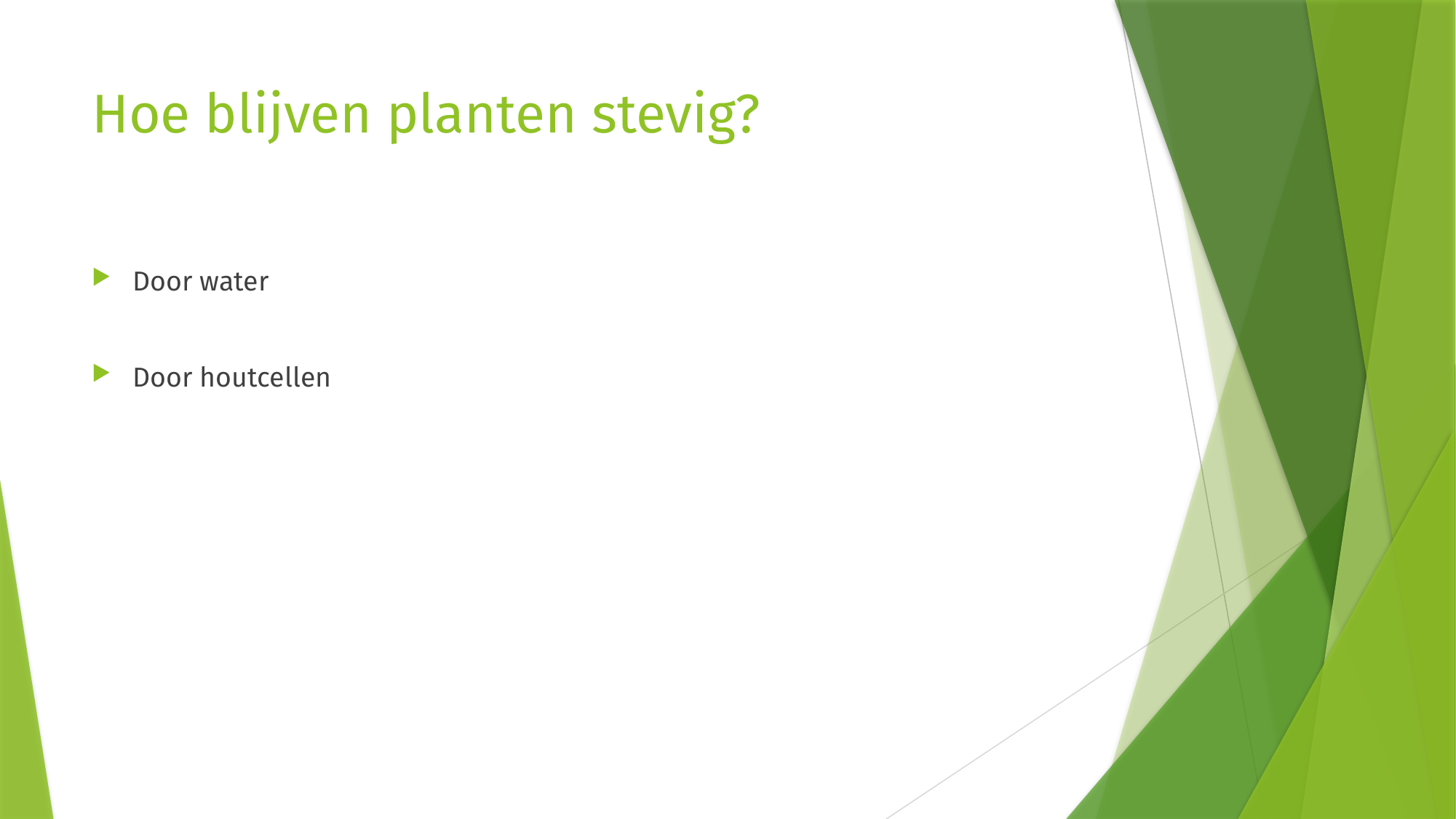

# Hoe blijven planten stevig?
Door water

Door houtcellen